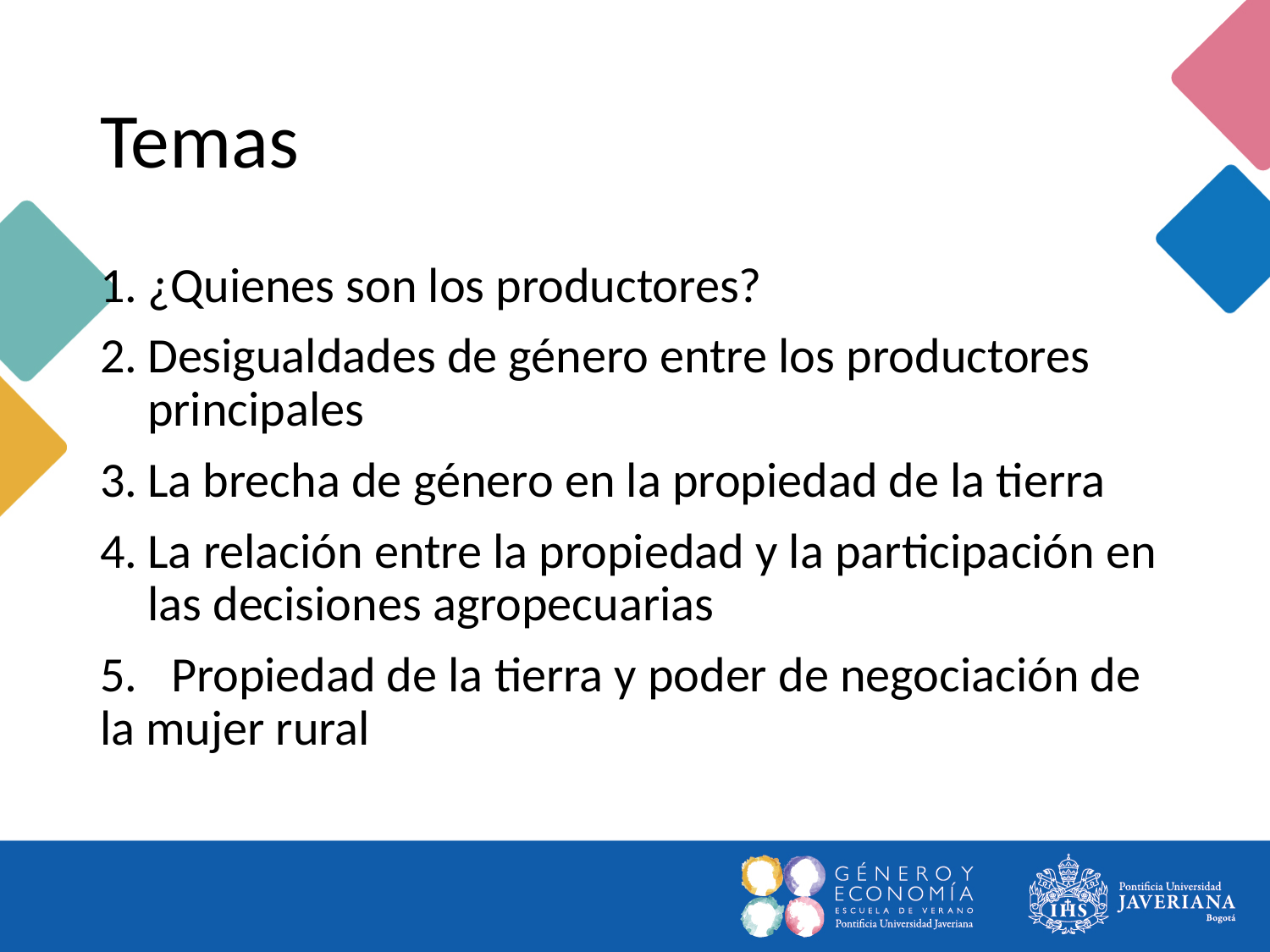

# Temas
¿Quienes son los productores?
Desigualdades de género entre los productores principales
La brecha de género en la propiedad de la tierra
La relación entre la propiedad y la participación en las decisiones agropecuarias
5.   Propiedad de la tierra y poder de negociación de la mujer rural